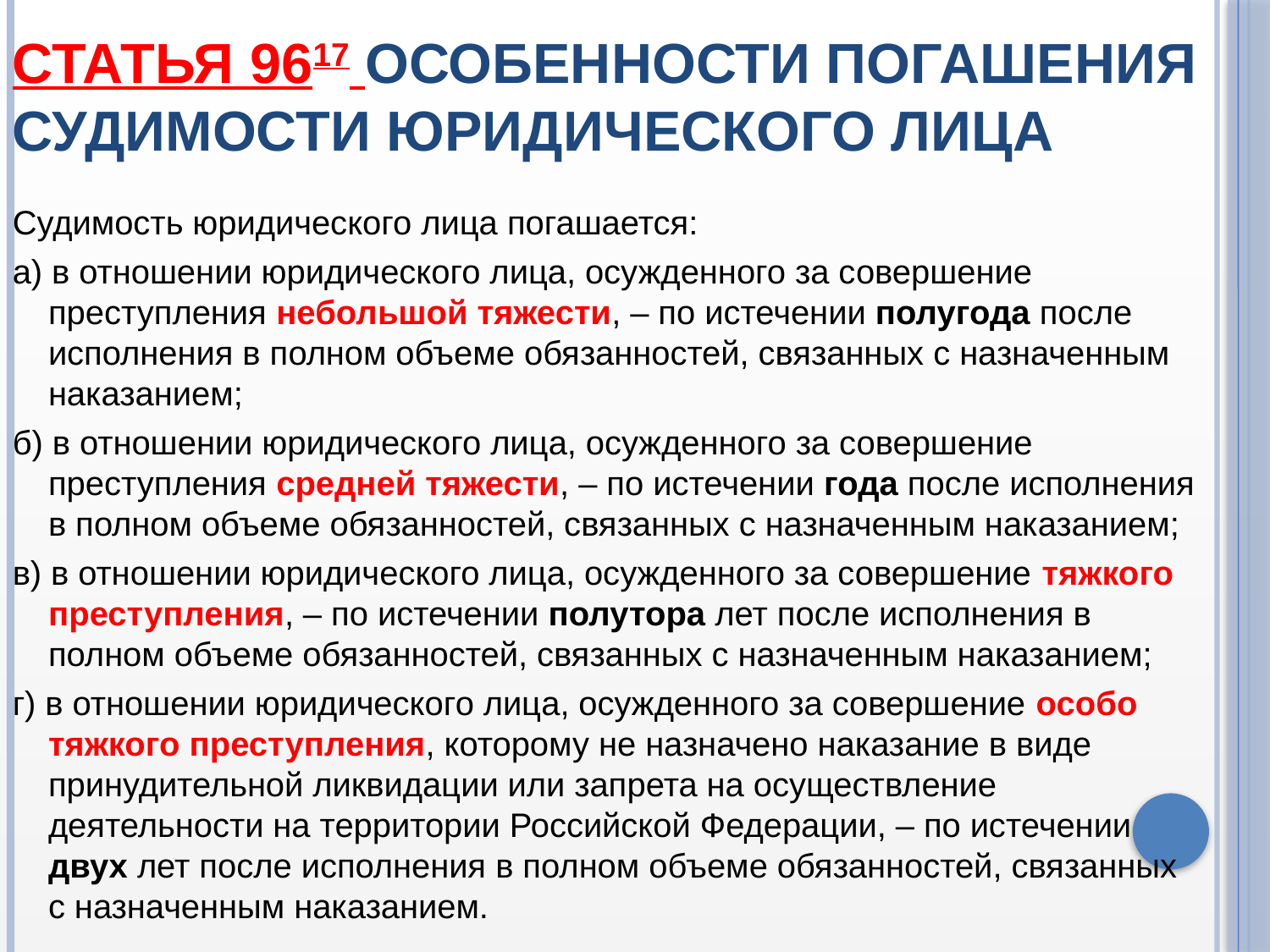

# Статья 9617 Особенности погашения судимости юридического лица

Судимость юридического лица погашается:
а) в отношении юридического лица, осужденного за совершение преступления небольшой тяжести, – по истечении полугода после исполнения в полном объеме обязанностей, связанных с назначенным наказанием;
б) в отношении юридического лица, осужденного за совершение преступления средней тяжести, – по истечении года после исполнения в полном объеме обязанностей, связанных с назначенным наказанием;
в) в отношении юридического лица, осужденного за совершение тяжкого преступления, – по истечении полутора лет после исполнения в полном объеме обязанностей, связанных с назначенным наказанием;
г) в отношении юридического лица, осужденного за совершение особо тяжкого преступления, которому не назначено наказание в виде принудительной ликвидации или запрета на осуществление деятельности на территории Российской Федерации, – по истечении двух лет после исполнения в полном объеме обязанностей, связанных с назначенным наказанием.